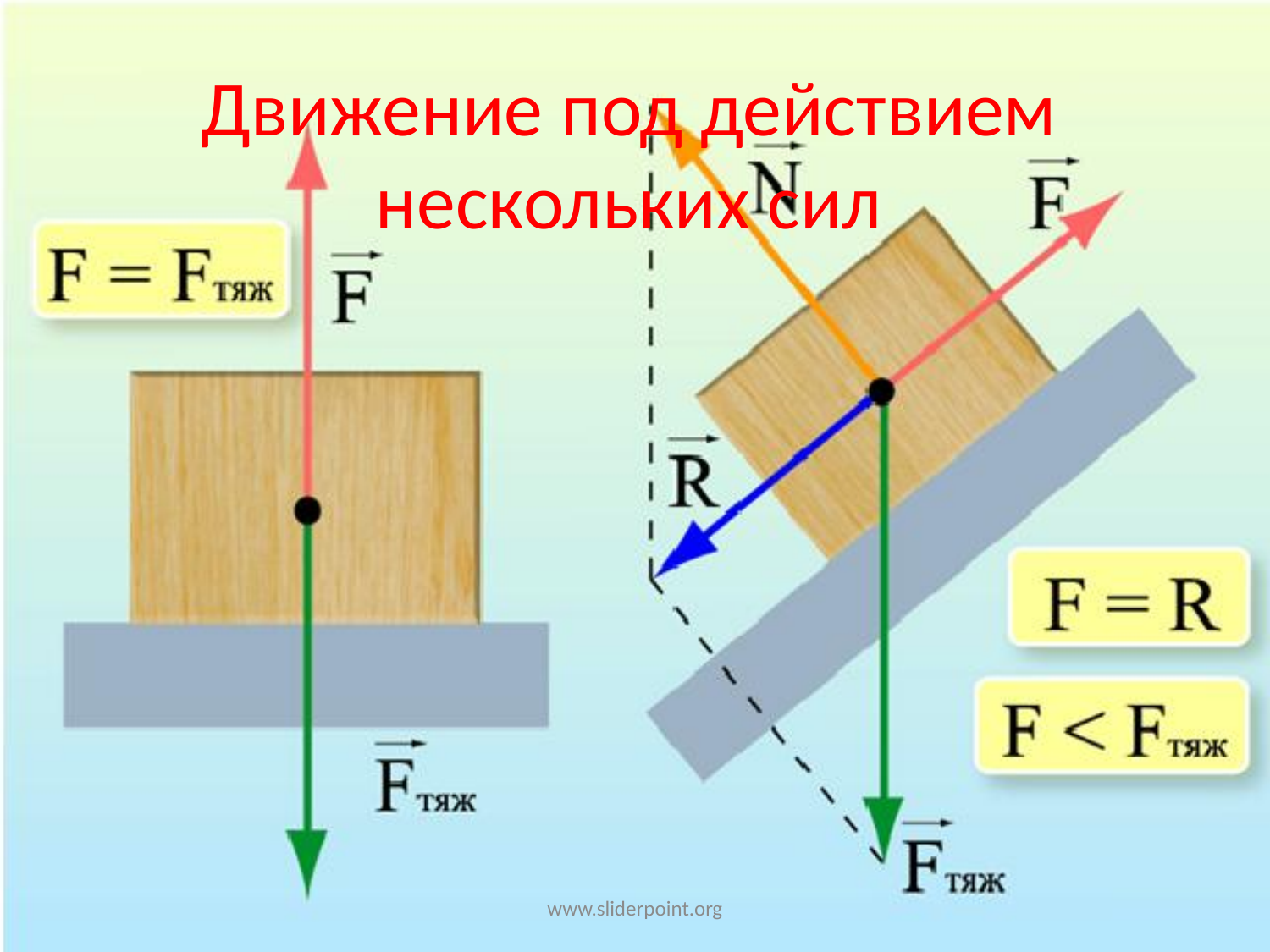

# Движение под действием нескольких сил
www.sliderpoint.org